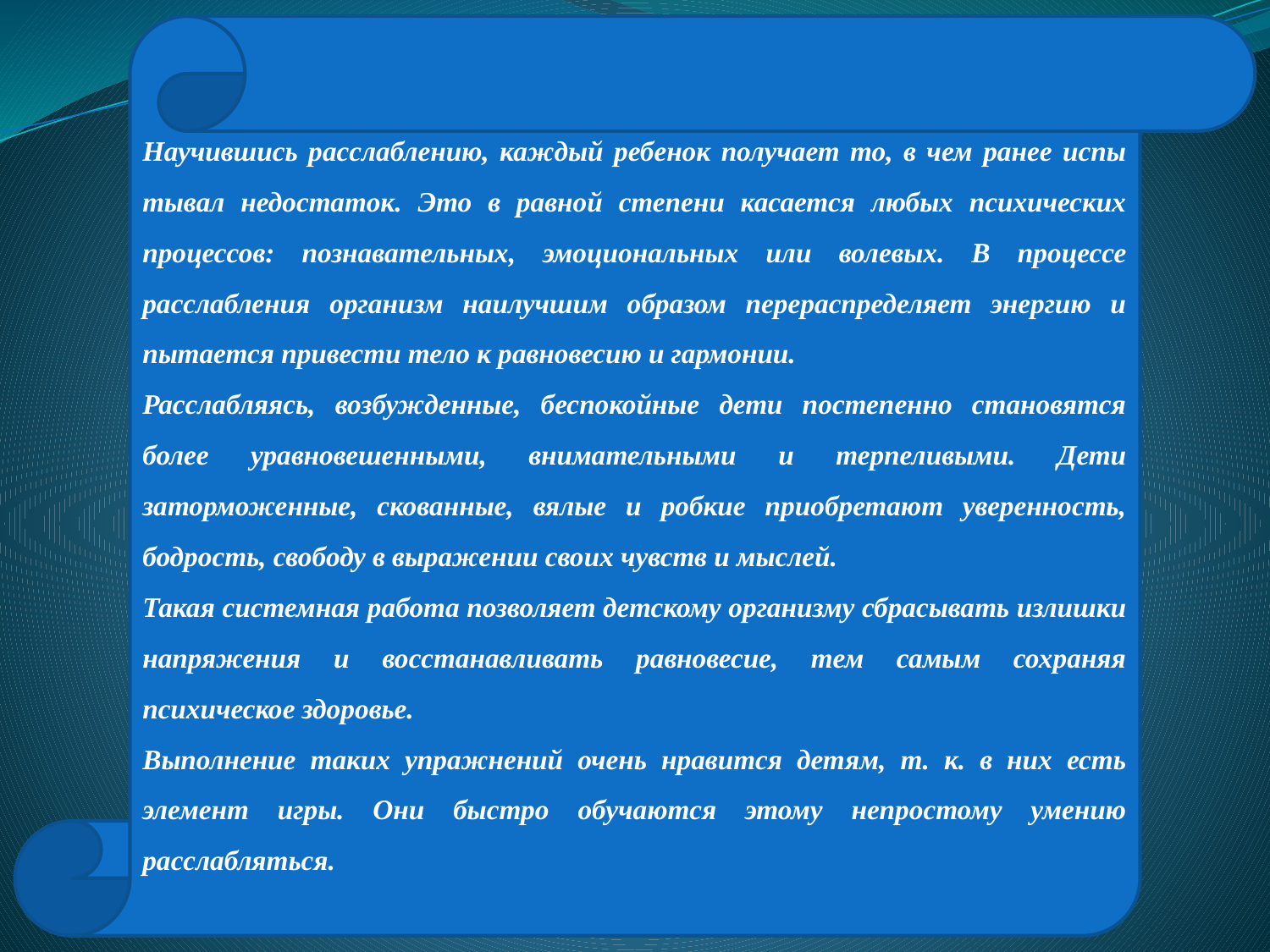

Научившись расслаблению, каждый ребенок получает то, в чем ранее испы­тывал недостаток. Это в равной степени касается любых психических процес­сов: познавательных, эмоциональных или волевых. В процессе расслабления организм наилучшим образом перераспределяет энергию и пытается привести тело к равновесию и гармонии.
Расслабляясь, возбужденные, беспокойные дети постепенно становятся более уравновешенными, внимательными и терпеливыми. Дети заторможенные, скованные, вялые и робкие приобретают уверенность, бодрость, свободу в выражении своих чувств и мыслей.
Такая системная работа позволяет детскому организму сбрасывать излишки напряжения и восстанавливать равновесие, тем самым сохраняя психическое здоровье.
Выполнение таких упражнений очень нравится детям, т. к. в них есть элемент игры. Они быстро обучаются этому непростому умению расслабляться.